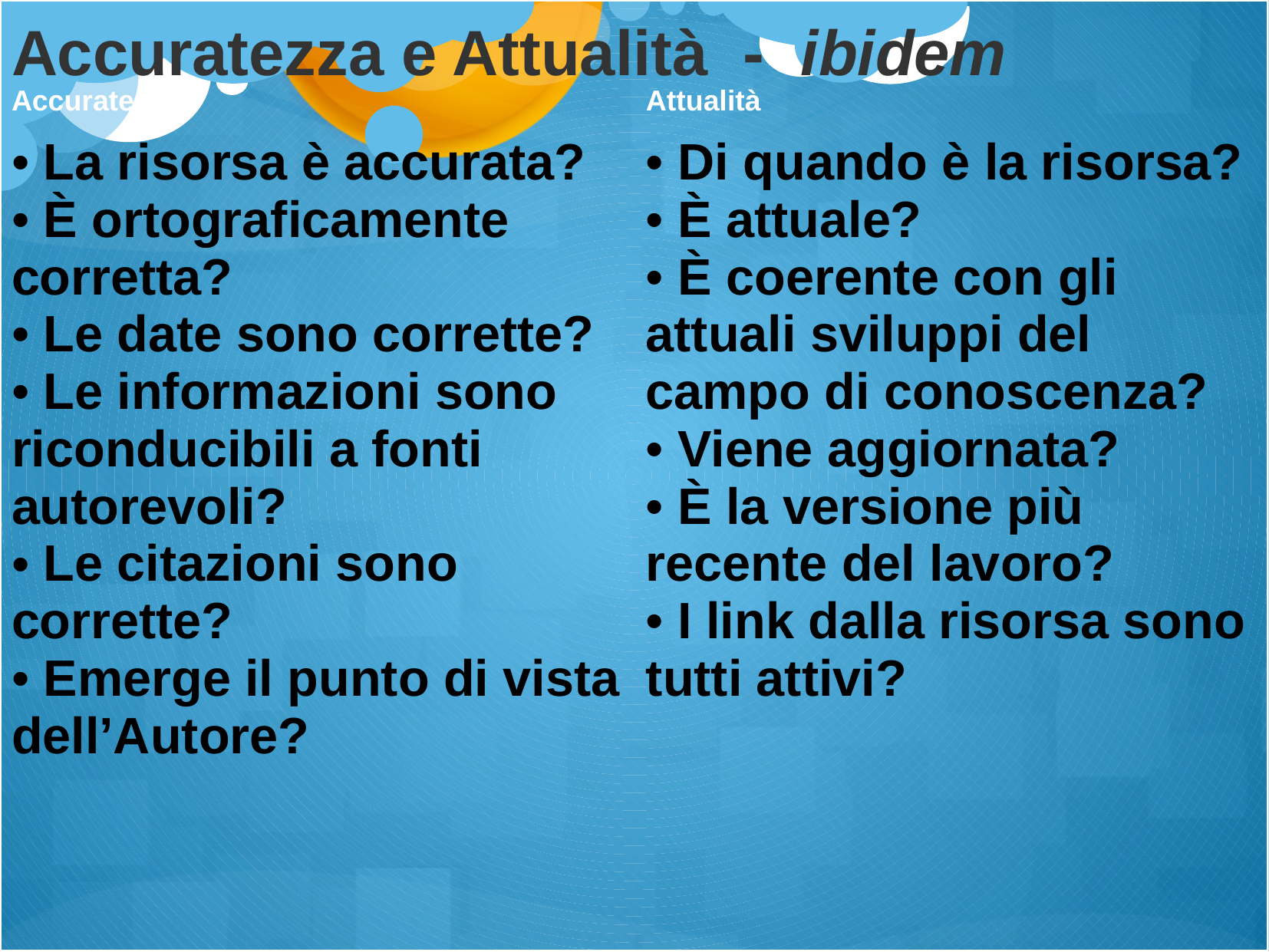

Accuratezza e Attualità  -  ibidem
| Accuratezza | Attualità |
| --- | --- |
| La risorsa è accurata? È ortograficamente corretta? Le date sono corrette? Le informazioni sono riconducibili a fonti autorevoli? Le citazioni sono corrette? Emerge il punto di vista dell’Autore? | Di quando è la risorsa? È attuale? È coerente con gli attuali sviluppi del campo di conoscenza? Viene aggiornata? È la versione più recente del lavoro? I link dalla risorsa sono tutti attivi? |